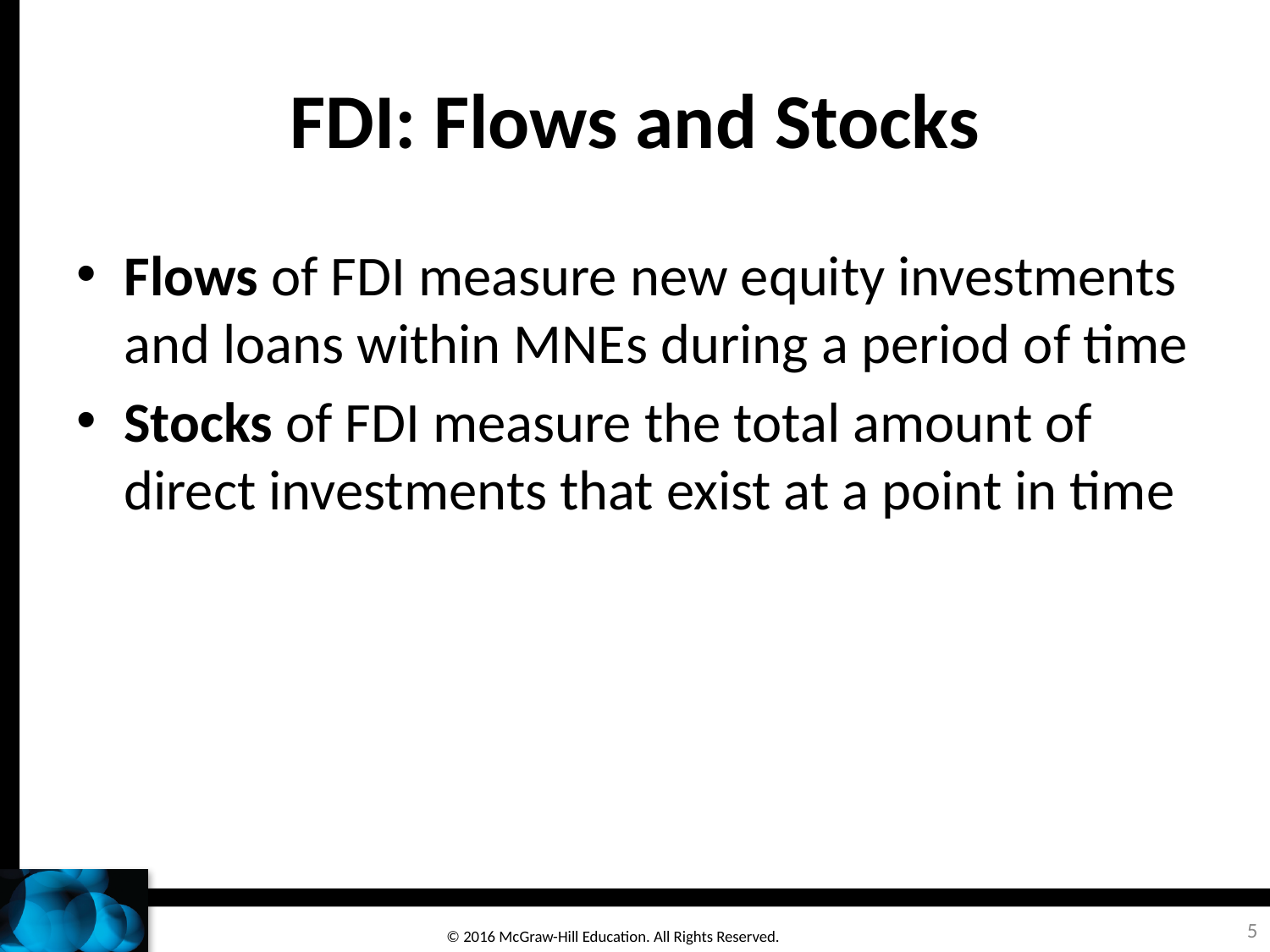

# FDI: Flows and Stocks
Flows of FDI measure new equity investments and loans within MNEs during a period of time
Stocks of FDI measure the total amount of direct investments that exist at a point in time
5
© 2016 McGraw-Hill Education. All Rights Reserved.